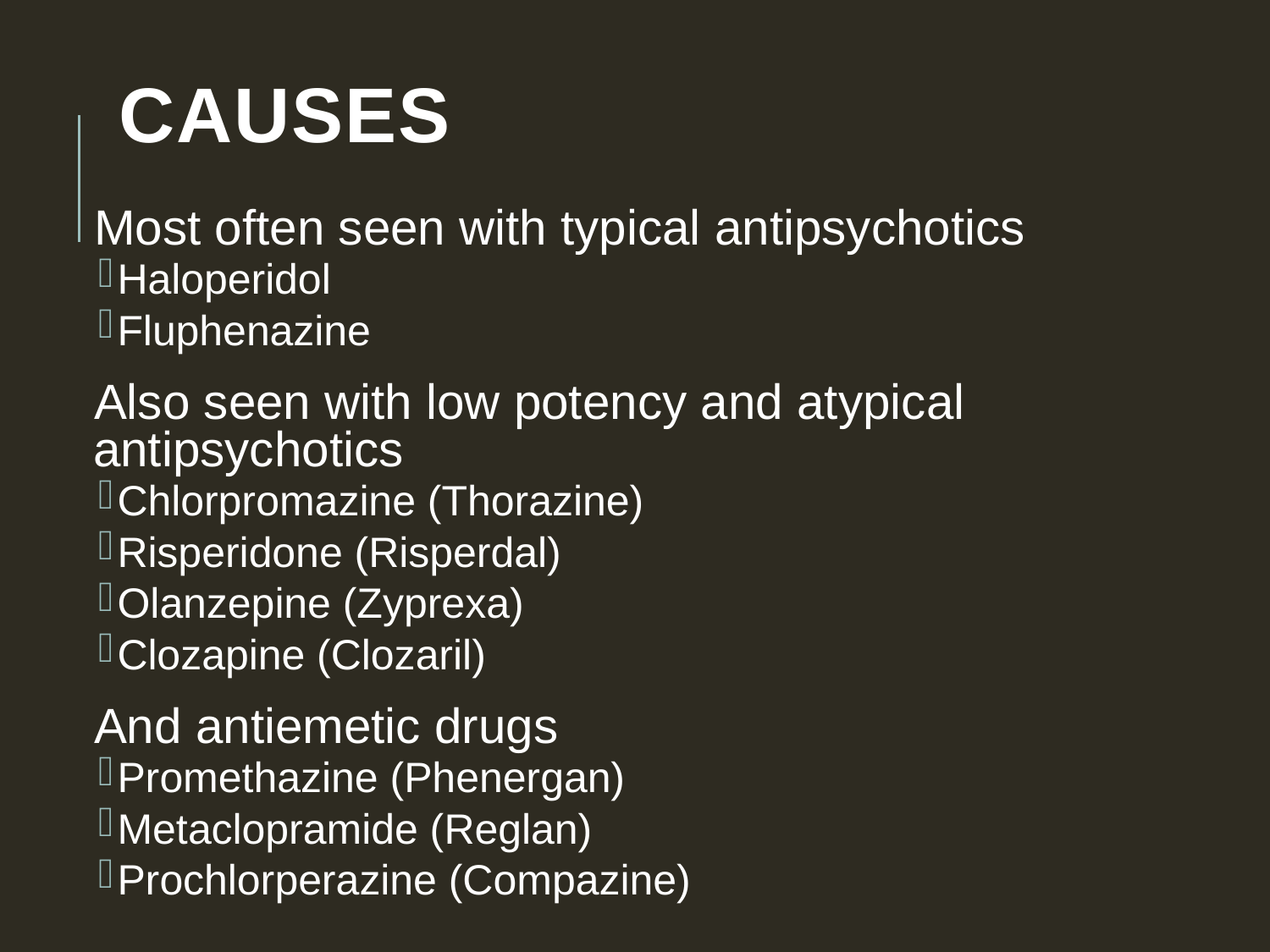

# Causes
Most often seen with typical antipsychotics
Haloperidol
Fluphenazine
Also seen with low potency and atypical antipsychotics
Chlorpromazine (Thorazine)
Risperidone (Risperdal)
Olanzepine (Zyprexa)
Clozapine (Clozaril)
And antiemetic drugs
Promethazine (Phenergan)
Metaclopramide (Reglan)
Prochlorperazine (Compazine)